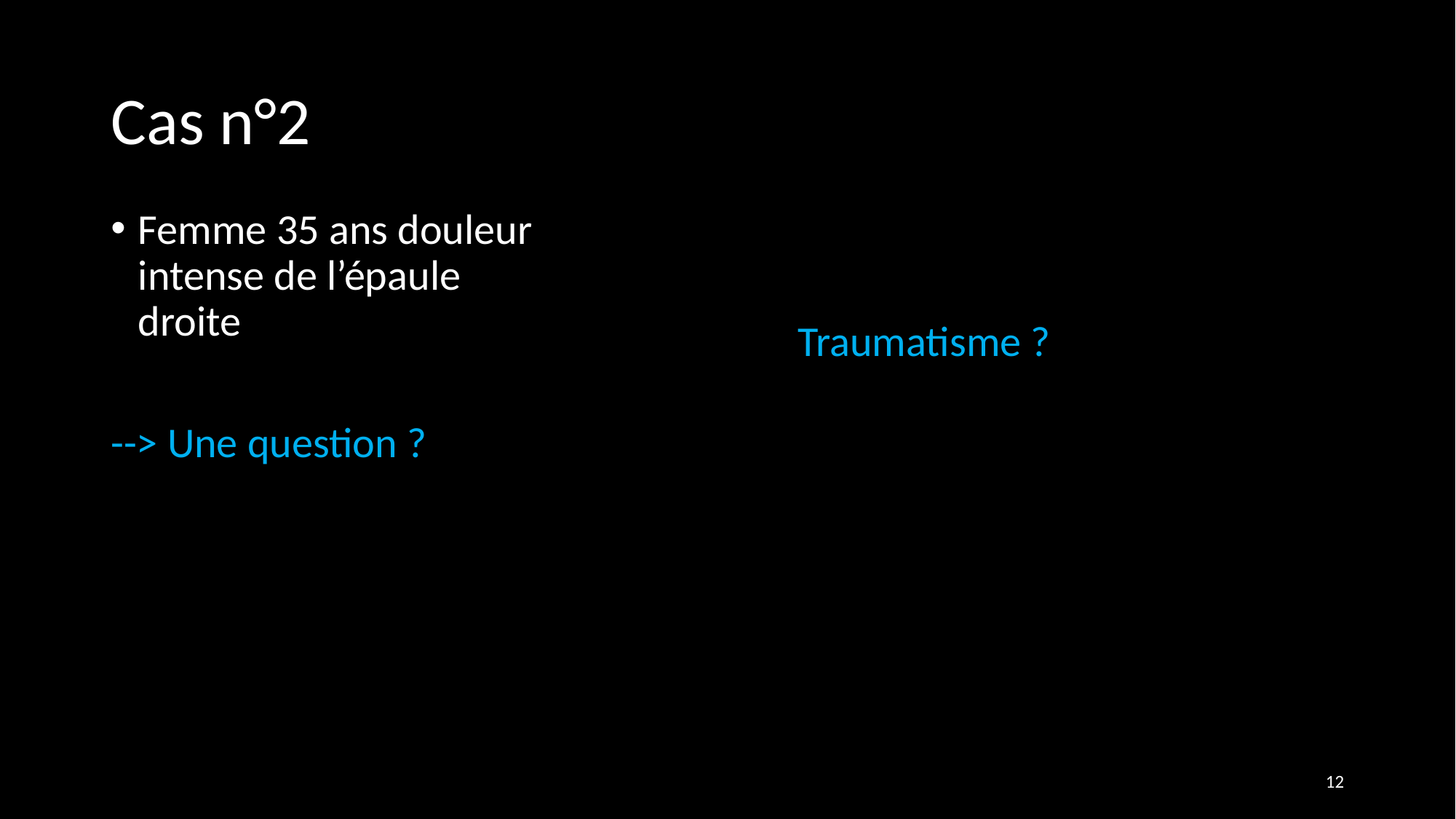

# Cas n°2

Traumatisme ?
Femme 35 ans douleur intense de l’épaule droite

--> Une question ?
12